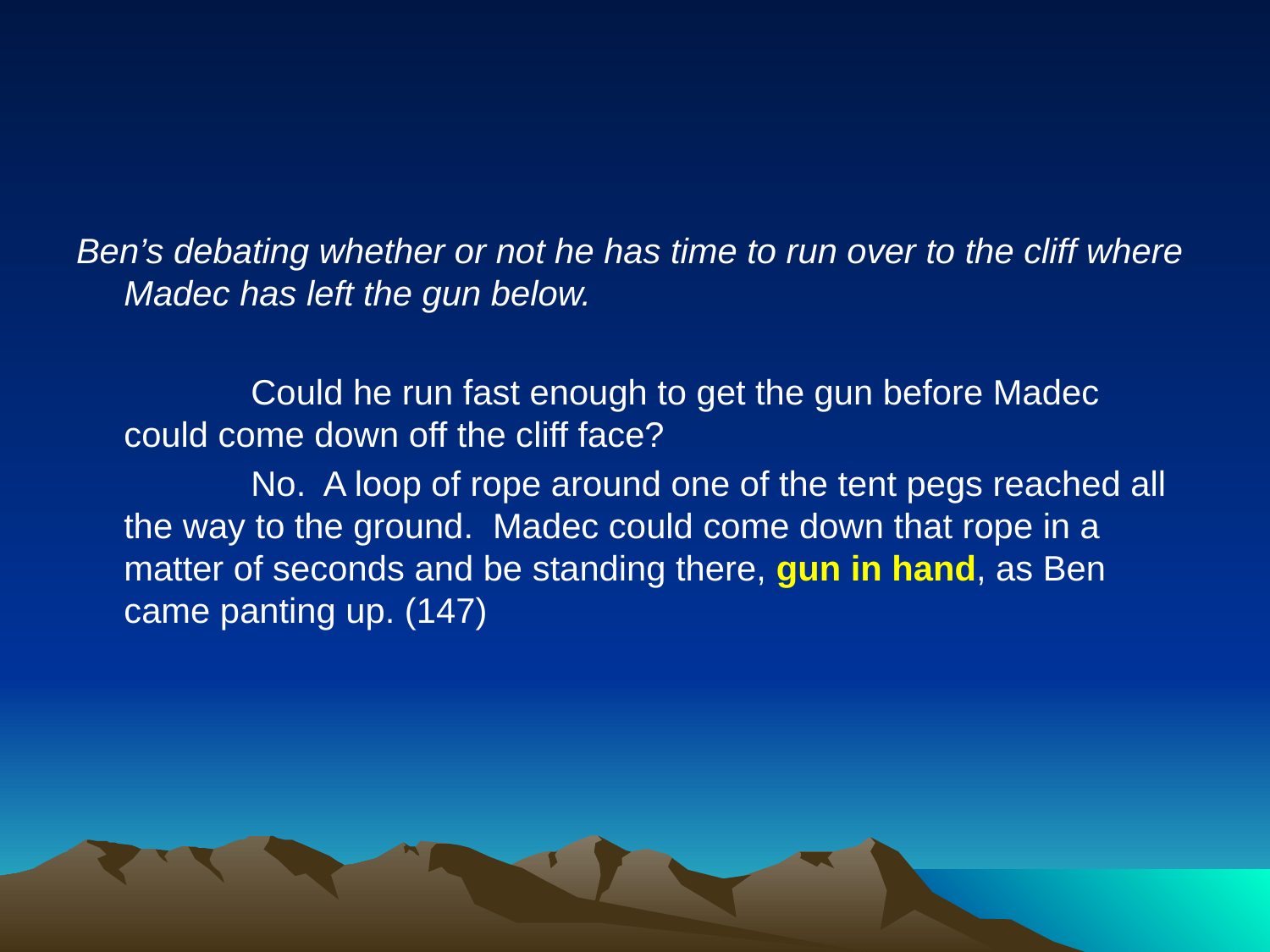

#
Ben’s debating whether or not he has time to run over to the cliff where Madec has left the gun below.

		Could he run fast enough to get the gun before Madec could come down off the cliff face?
		No.  A loop of rope around one of the tent pegs reached all the way to the ground.  Madec could come down that rope in a matter of seconds and be standing there, gun in hand, as Ben came panting up. (147)